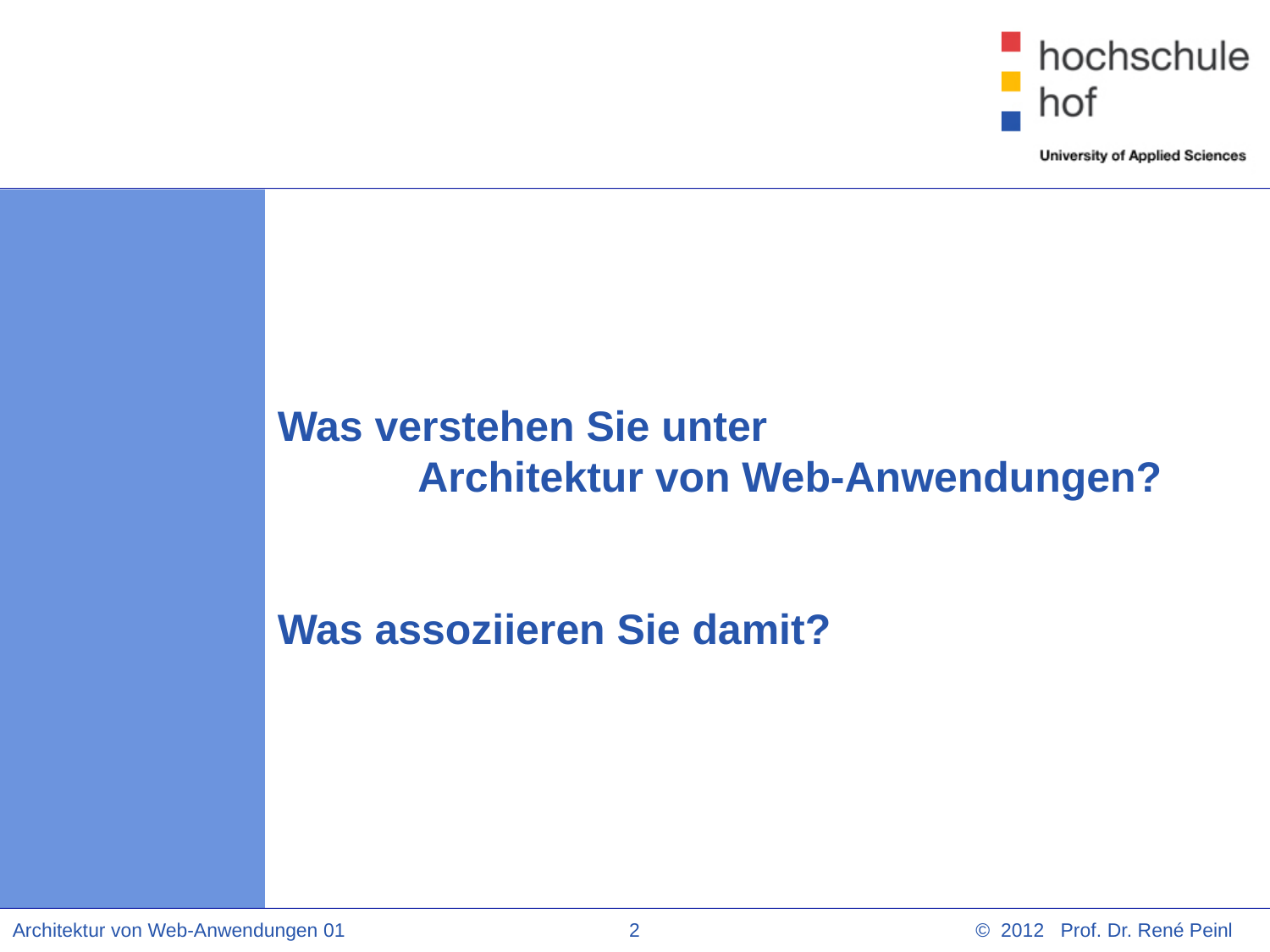

# Was verstehen Sie unter Architektur von Web-Anwendungen? Was assoziieren Sie damit?